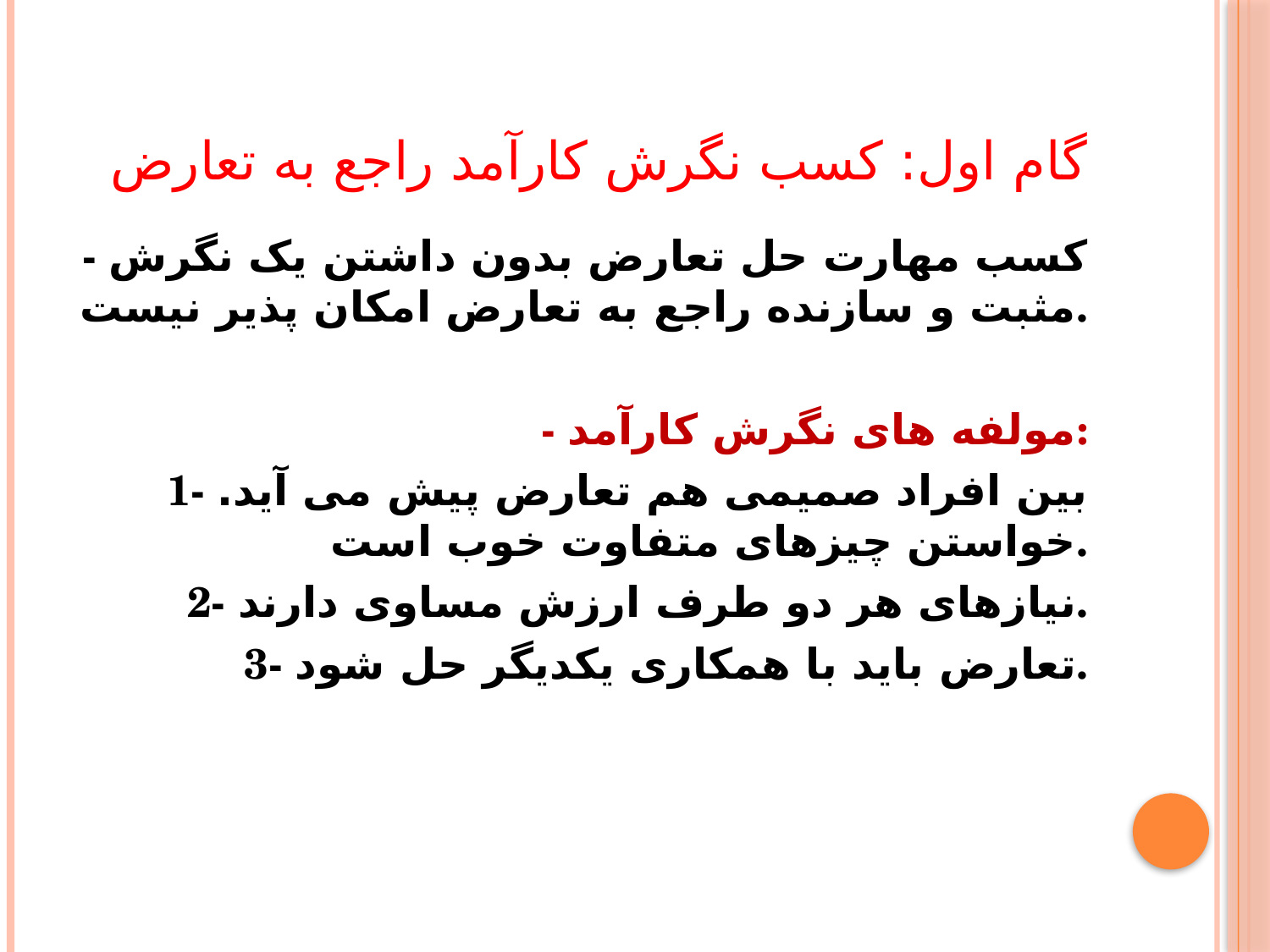

# گام اول: کسب نگرش کارآمد راجع به تعارض
- کسب مهارت حل تعارض بدون داشتن یک نگرش مثبت و سازنده راجع به تعارض امکان پذیر نیست.

- مولفه های نگرش کارآمد:
1- بین افراد صمیمی هم تعارض پیش می آید. خواستن چیزهای متفاوت خوب است.
2- نیازهای هر دو طرف ارزش مساوی دارند.
3- تعارض باید با همکاری یکدیگر حل شود.